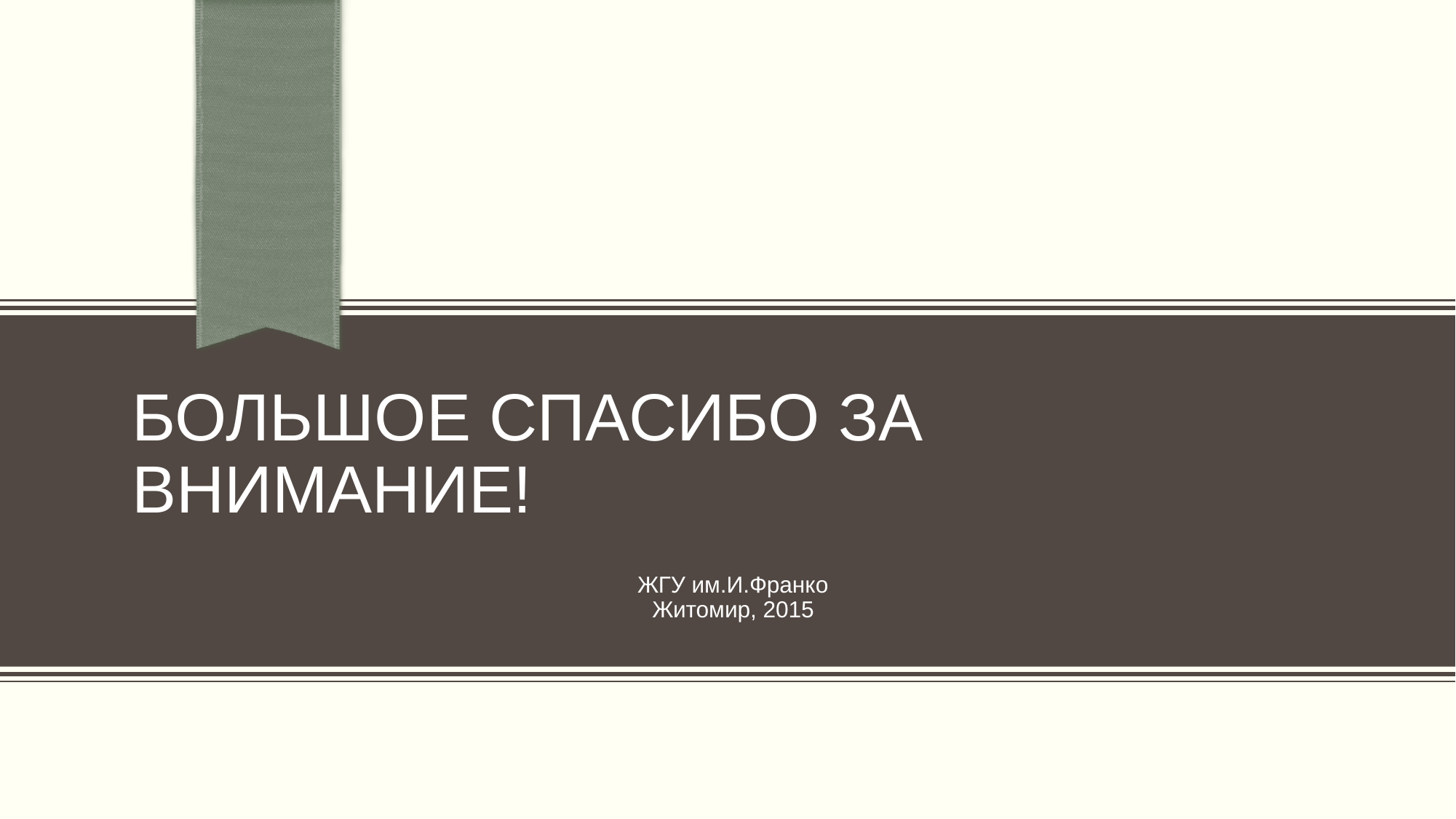

# Большое спасибо за внимание!
ЖГУ им.И.Франко
Житомир, 2015